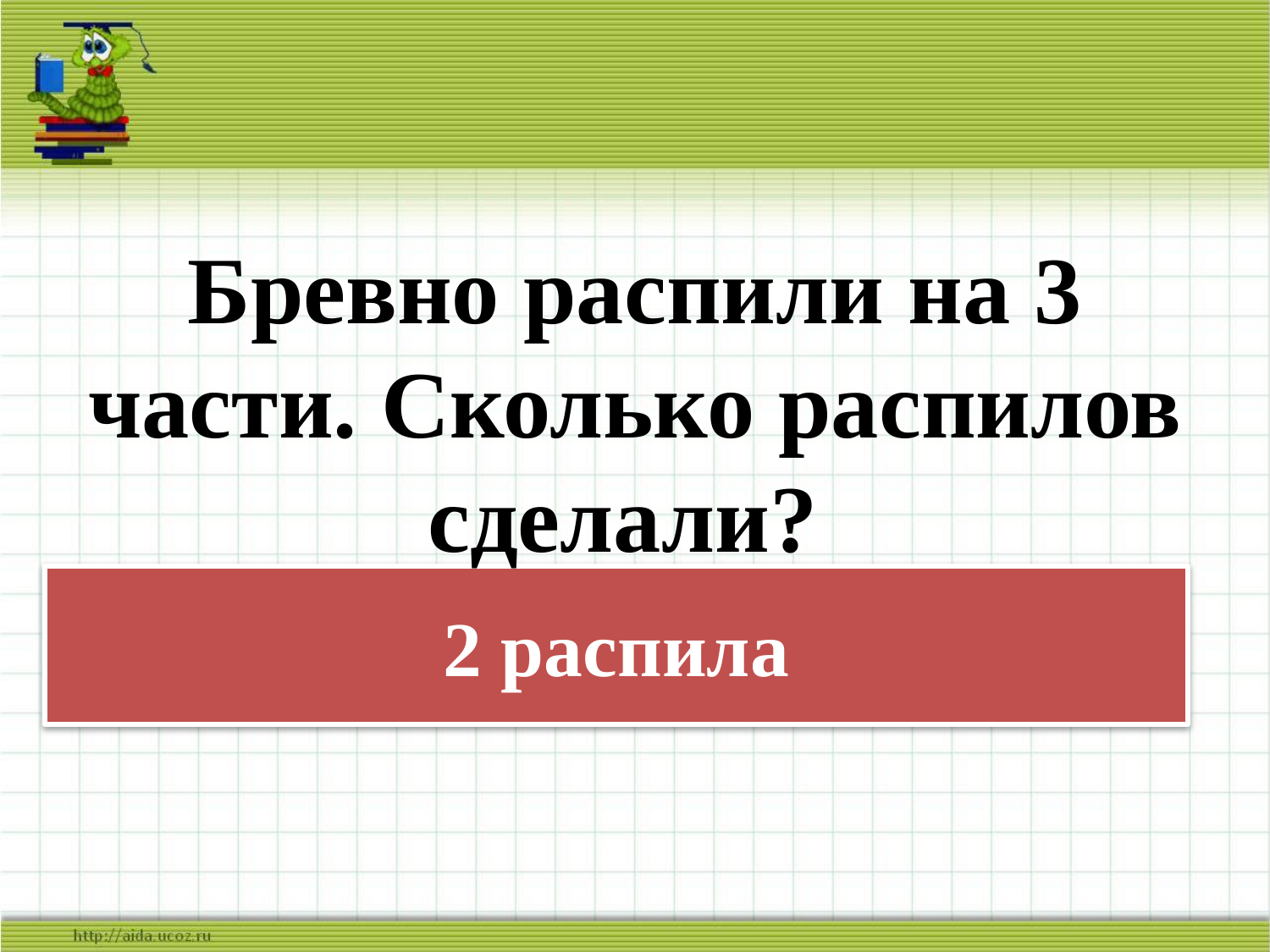

Бревно распили на 3 части. Сколько распилов сделали?
# 2 распила